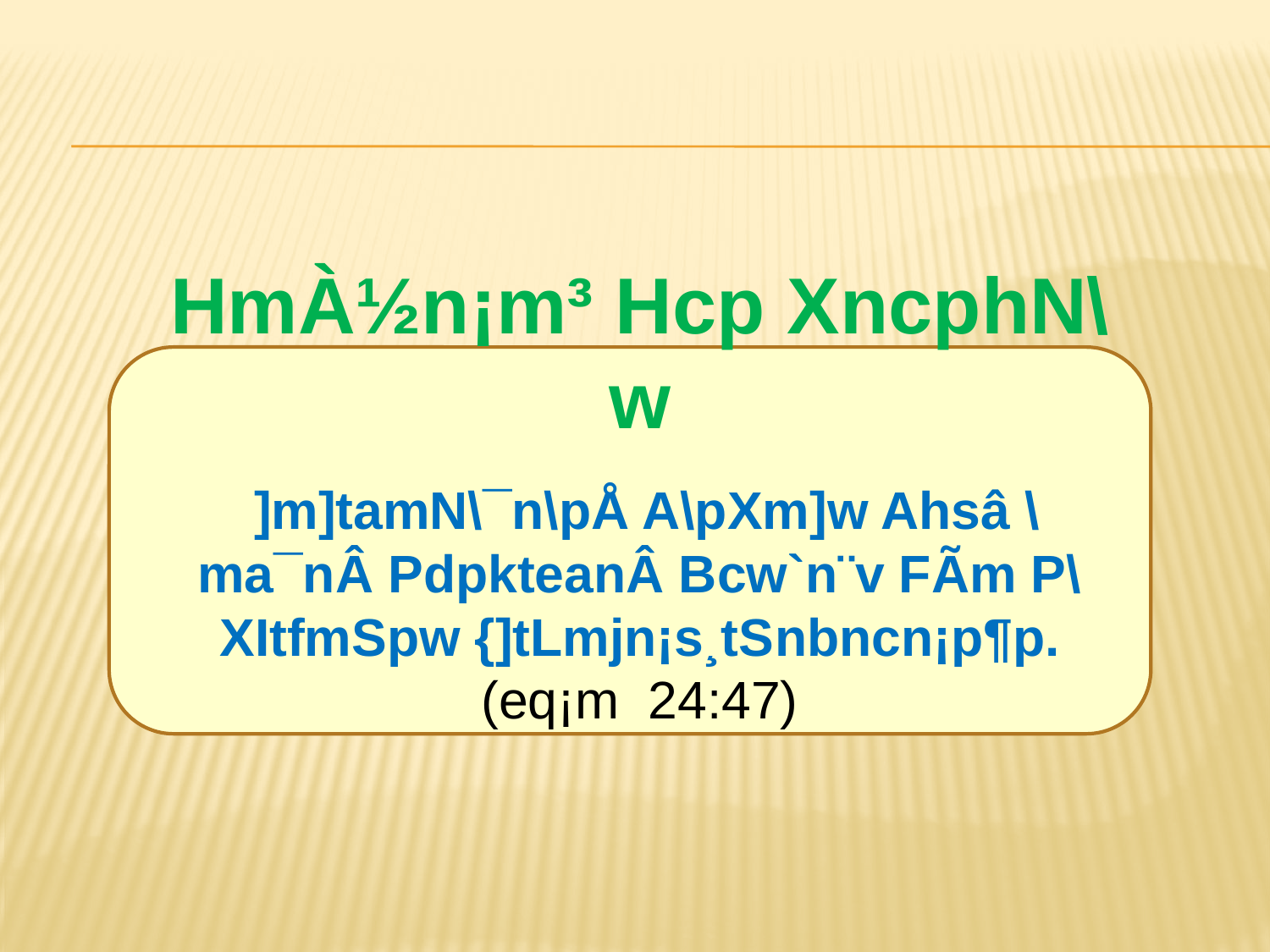

HmÀ½n¡m³ Hcp XncphN\w

]m]tamN\¯n\pÅ A\pXm]w Ahsâ \ma¯nÂ PdpkteanÂ Bcw`n¨v FÃm P\XItfmSpw {]tLmjn¡s¸tS­nbncn¡p¶p.
(eq¡m  24:47)